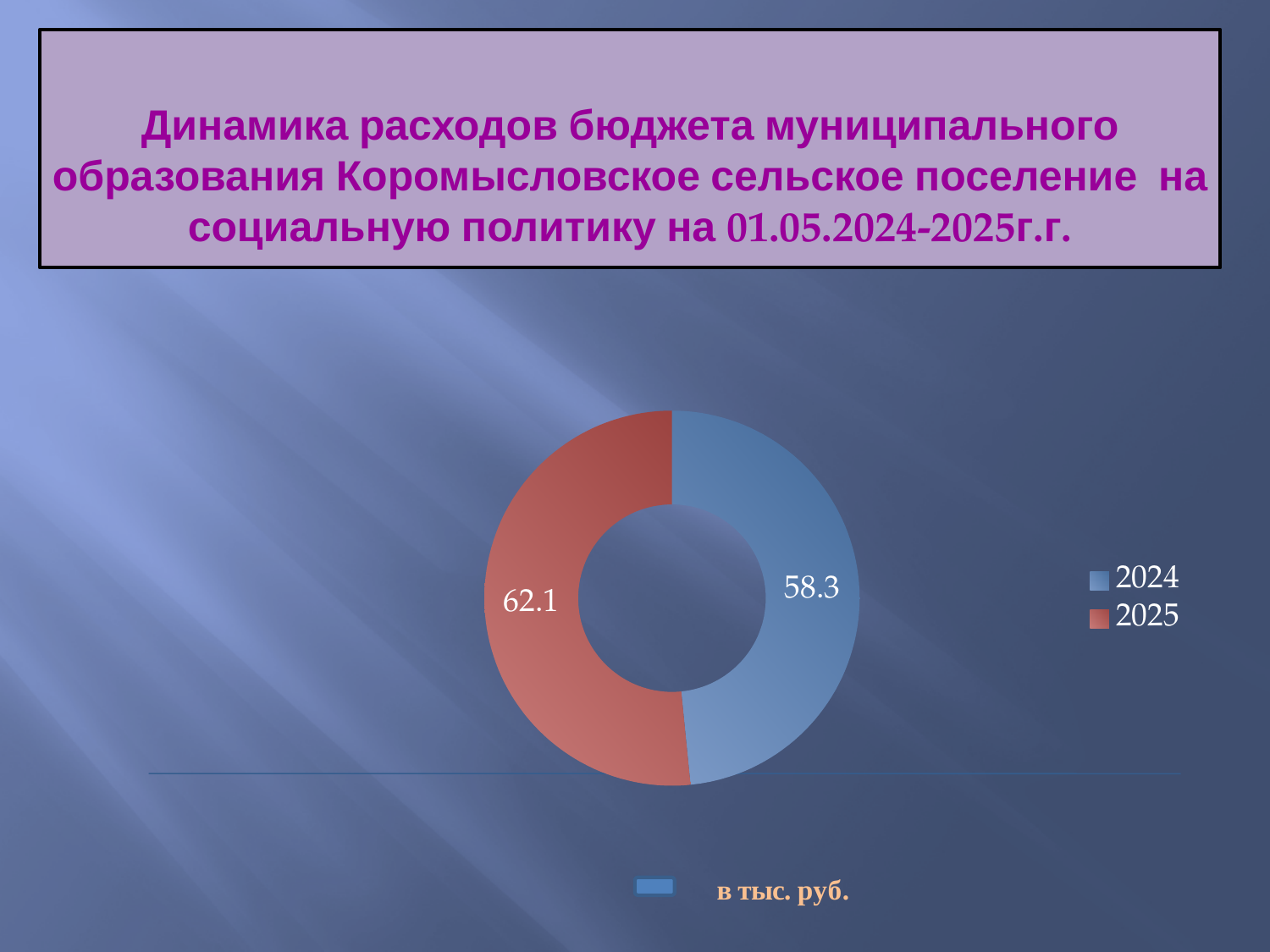

# Динамика расходов бюджета муниципального образования Коромысловское сельское поселение  на социальную политику на 01.05.2024-2025г.г.

### Chart

| Category | Столбец1 | Столбец2 |
|---|---|---|
| 2024 | 58.3 | None |
| 2025 | 62.1 | None |